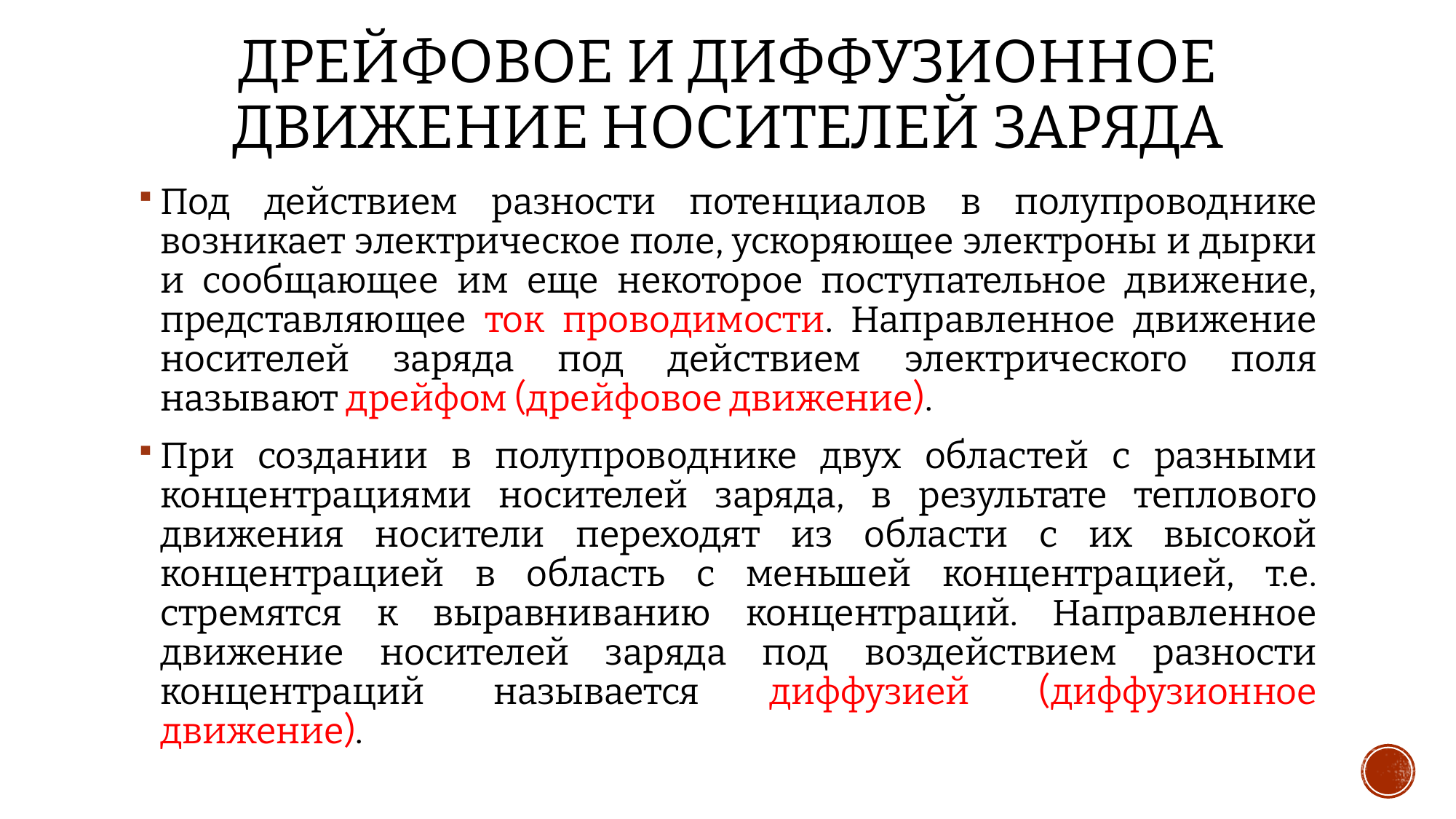

# Дрейфовое и диффузионное движение носителей заряда
Под действием разности потенциалов в полупроводнике возникает электрическое поле, ускоряющее электроны и дырки и сообщающее им еще некоторое поступательное движение, представляющее ток проводимости. Направленное движение носителей заряда под действием электрического поля называют дрейфом (дрейфовое движение).
При создании в полупроводнике двух областей с разными концентрациями носителей заряда, в результате теплового движения носители переходят из области с их высокой концентрацией в область с меньшей концентрацией, т.е. стремятся к выравниванию концентраций. Направленное движение носителей заряда под воздействием разности концентраций называется диффузией (диффузионное движение).